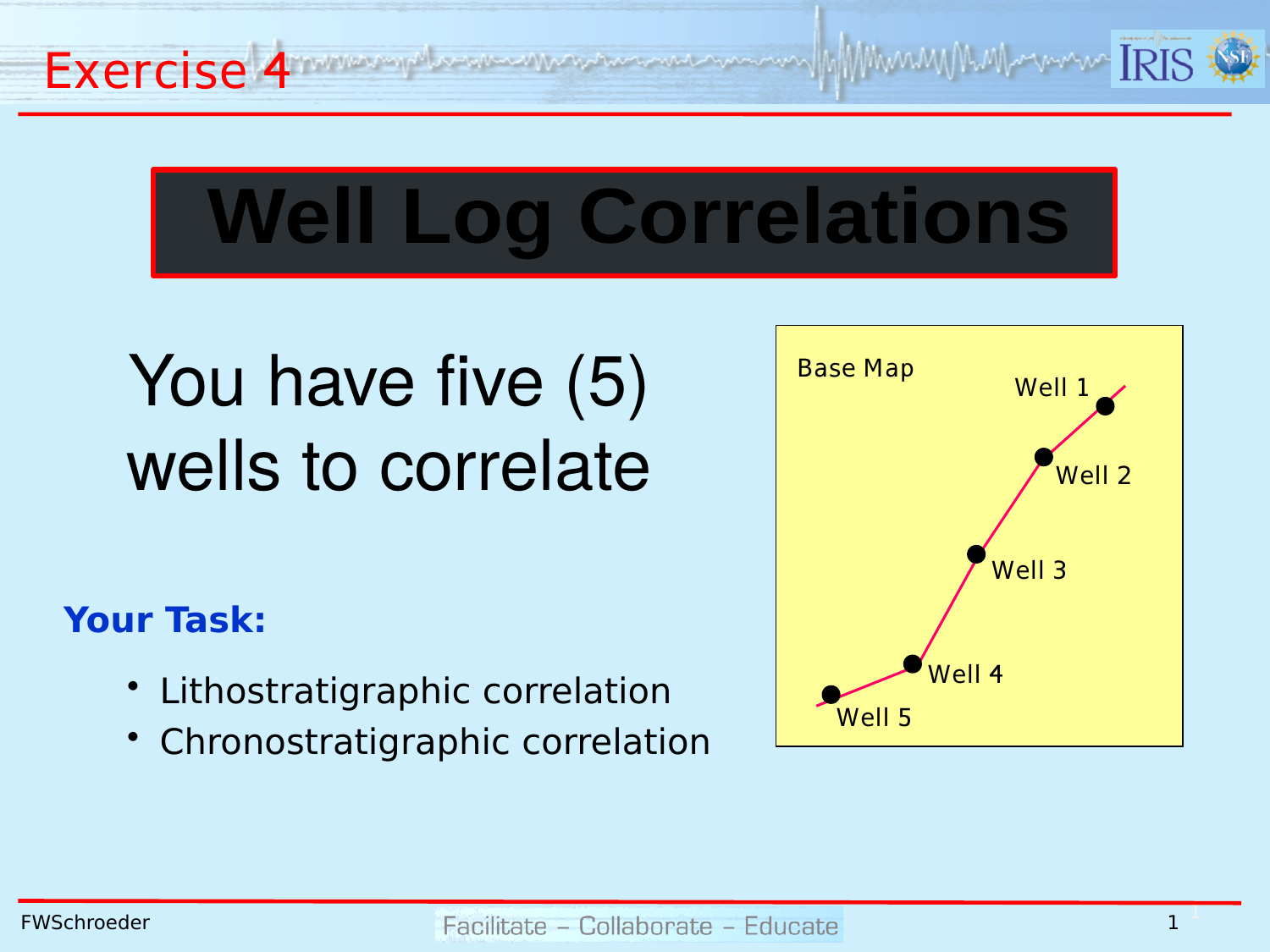

# Exercise 4

Well Log Correlations

Base Map
Well 1

Well 2

Well 3
Well 4

Well 5
You have five (5) wells to correlate
Your Task:

Lithostratigraphic correlation
Chronostratigraphic correlation